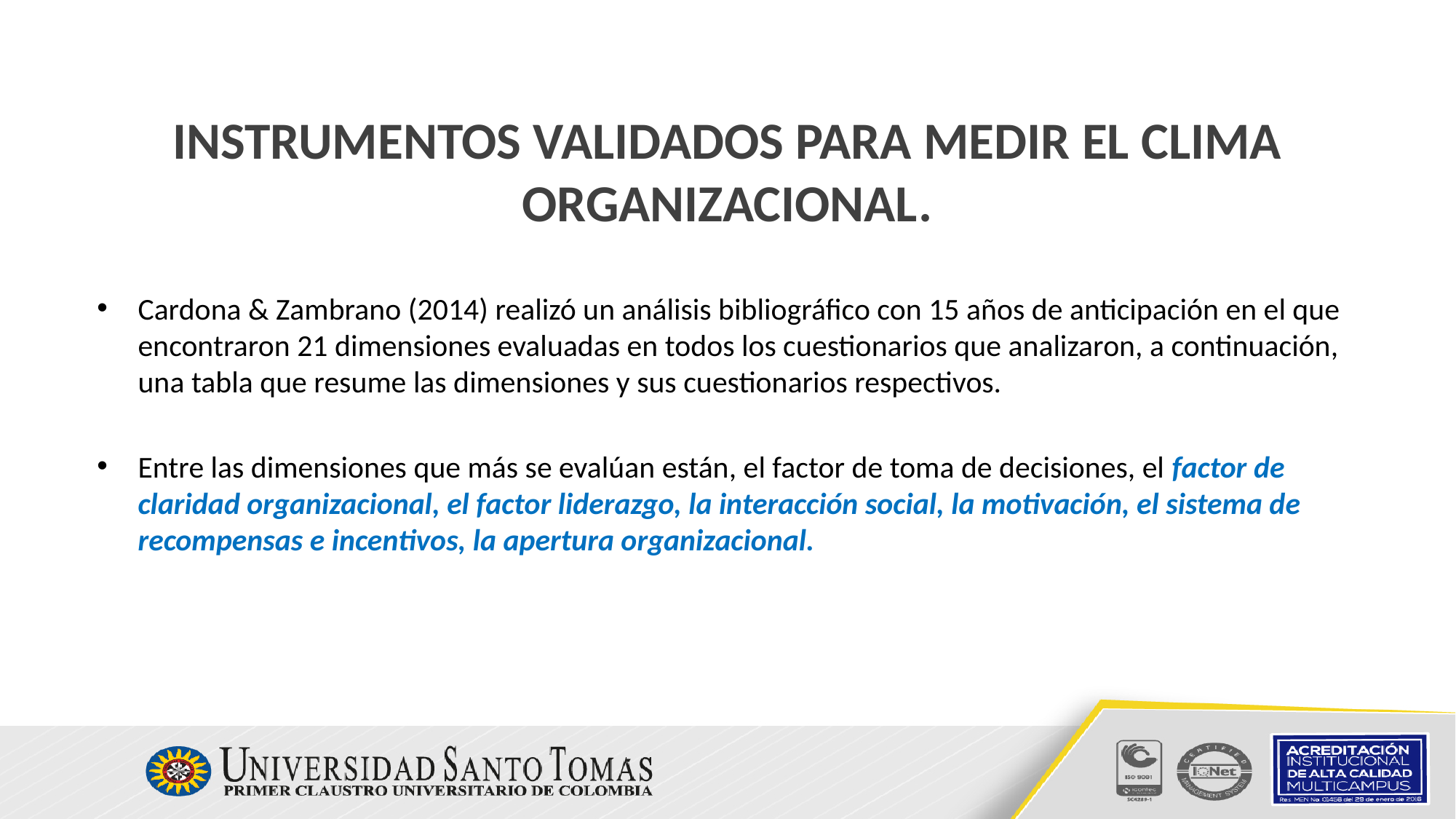

# INSTRUMENTOS VALIDADOS PARA MEDIR EL CLIMA ORGANIZACIONAL.
Cardona & Zambrano (2014) realizó un análisis bibliográfico con 15 años de anticipación en el que encontraron 21 dimensiones evaluadas en todos los cuestionarios que analizaron, a continuación, una tabla que resume las dimensiones y sus cuestionarios respectivos.

Entre las dimensiones que más se evalúan están, el factor de toma de decisiones, el factor de claridad organizacional, el factor liderazgo, la interacción social, la motivación, el sistema de recompensas e incentivos, la apertura organizacional.